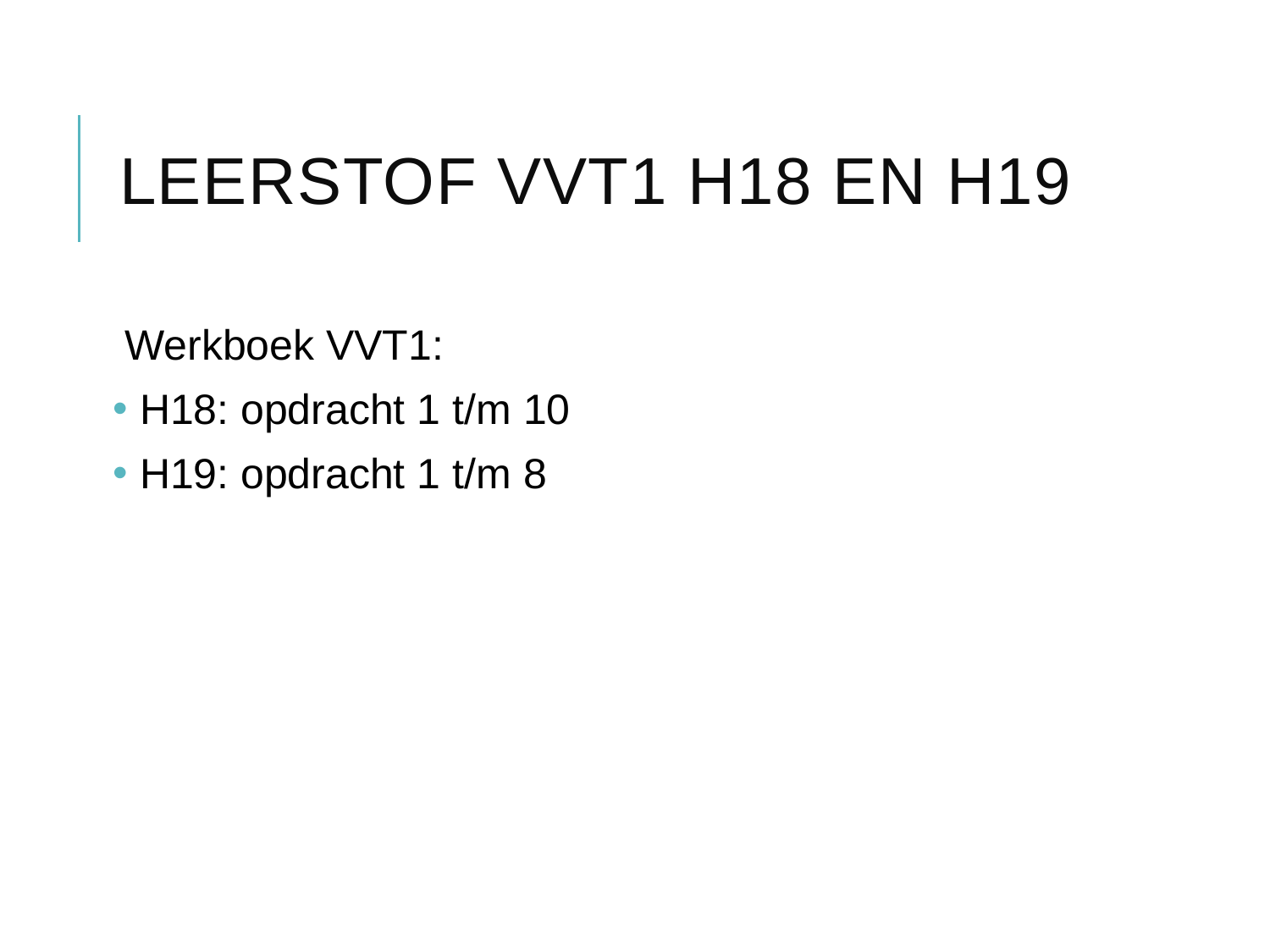

# Leerstof VVT1 H18 en H19
Werkboek VVT1:
 H18: opdracht 1 t/m 10
 H19: opdracht 1 t/m 8